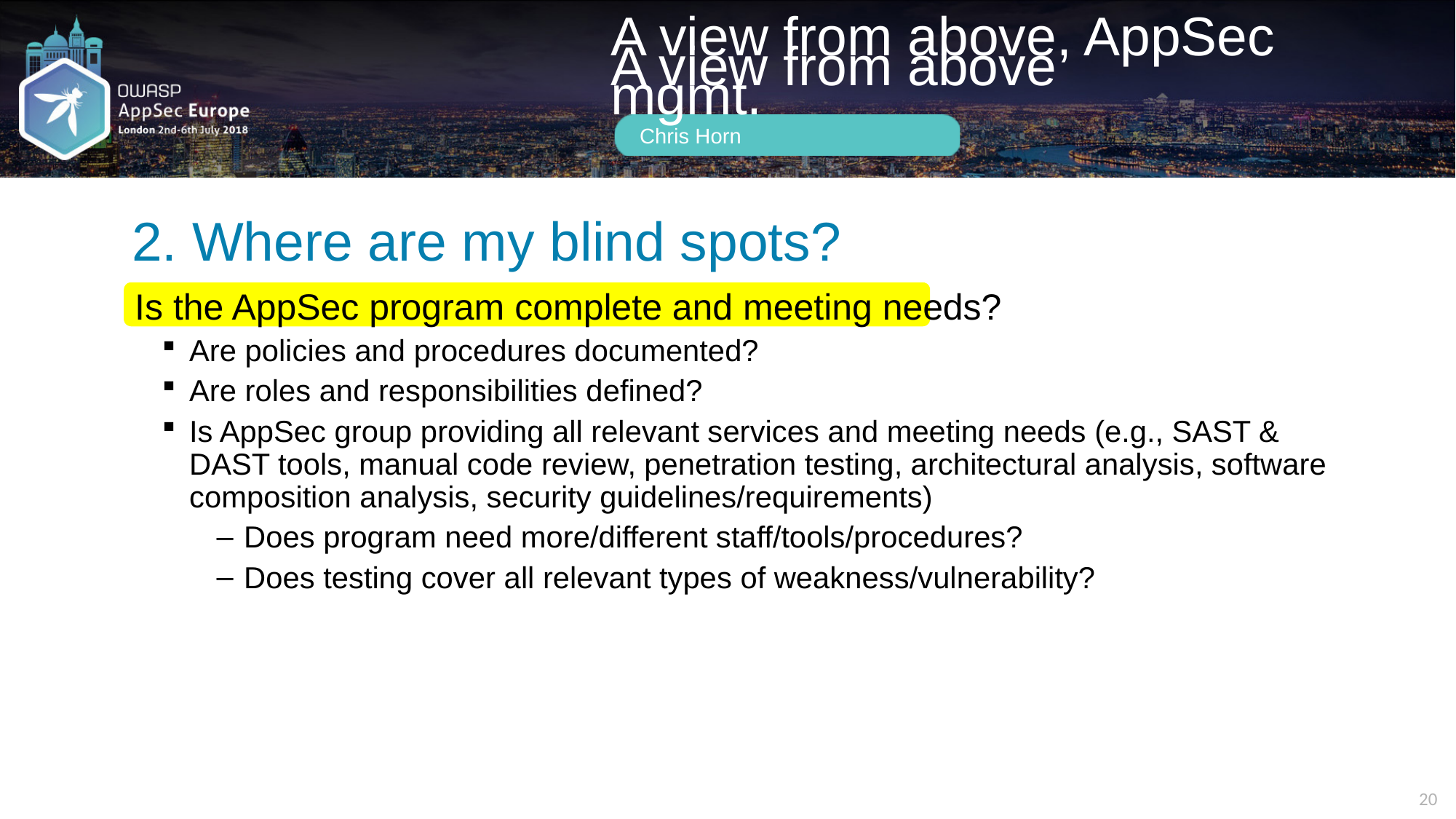

# 2. Where are my blind spots?

Is the AppSec program complete and meeting needs?
Are policies and procedures documented?
Are roles and responsibilities defined?
Is AppSec group providing all relevant services and meeting needs (e.g., SAST & DAST tools, manual code review, penetration testing, architectural analysis, software composition analysis, security guidelines/requirements)
Does program need more/different staff/tools/procedures?
Does testing cover all relevant types of weakness/vulnerability?
20